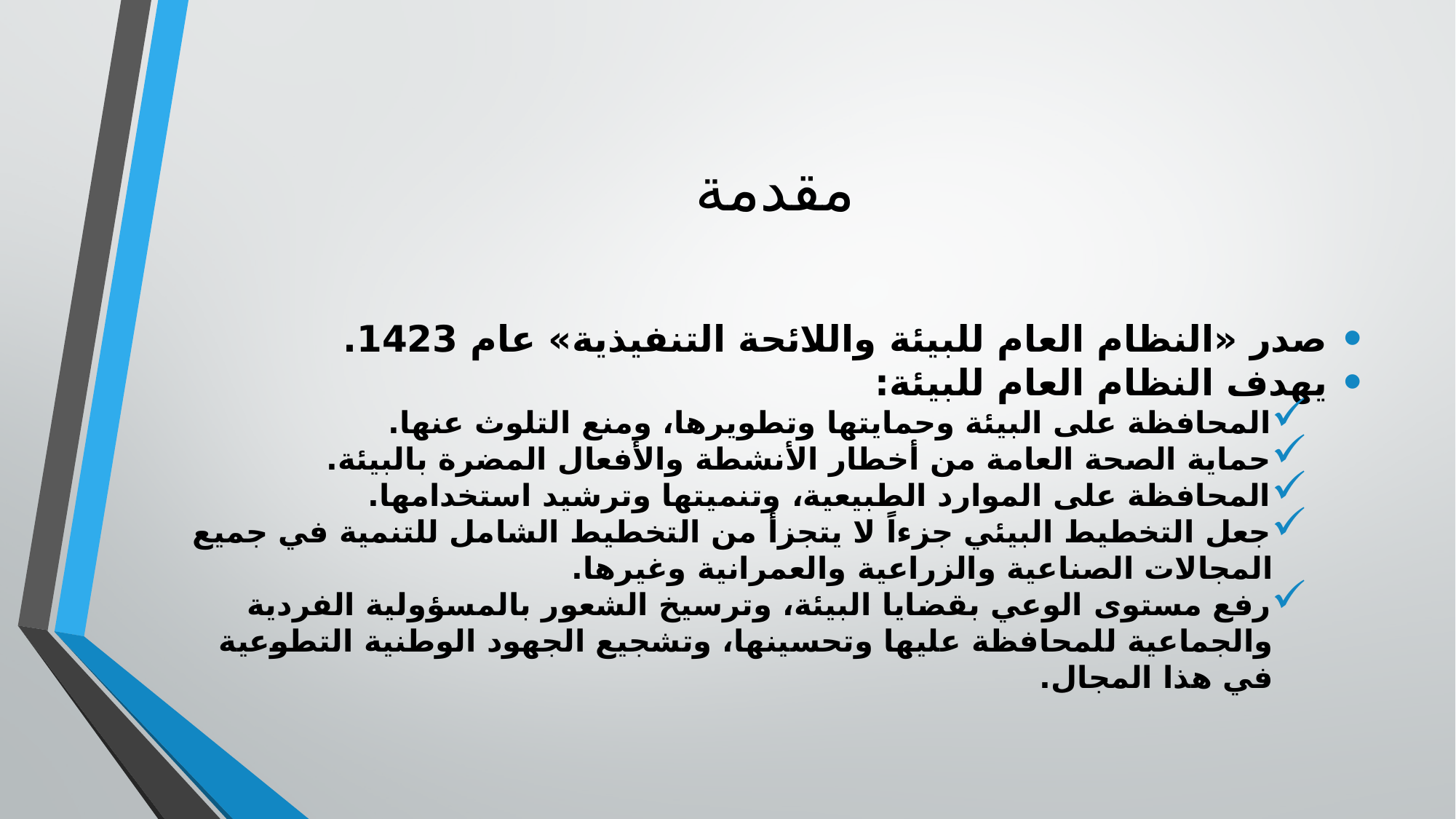

# مقدمة
صدر «النظام العام للبيئة واللائحة التنفيذية» عام 1423.
يهدف النظام العام للبيئة:
المحافظة على البيئة وحمايتها وتطويرها، ومنع التلوث عنها.
حماية الصحة العامة من أخطار الأنشطة والأفعال المضرة بالبيئة.
المحافظة على الموارد الطبيعية، وتنميتها وترشيد استخدامها.
جعل التخطيط البيئي جزءاً لا يتجزأ من التخطيط الشامل للتنمية في جميع المجالات الصناعية والزراعية والعمرانية وغيرها.
رفع مستوى الوعي بقضايا البيئة، وترسيخ الشعور بالمسؤولية الفردية والجماعية للمحافظة عليها وتحسينها، وتشجيع الجهود الوطنية التطوعية في هذا المجال.